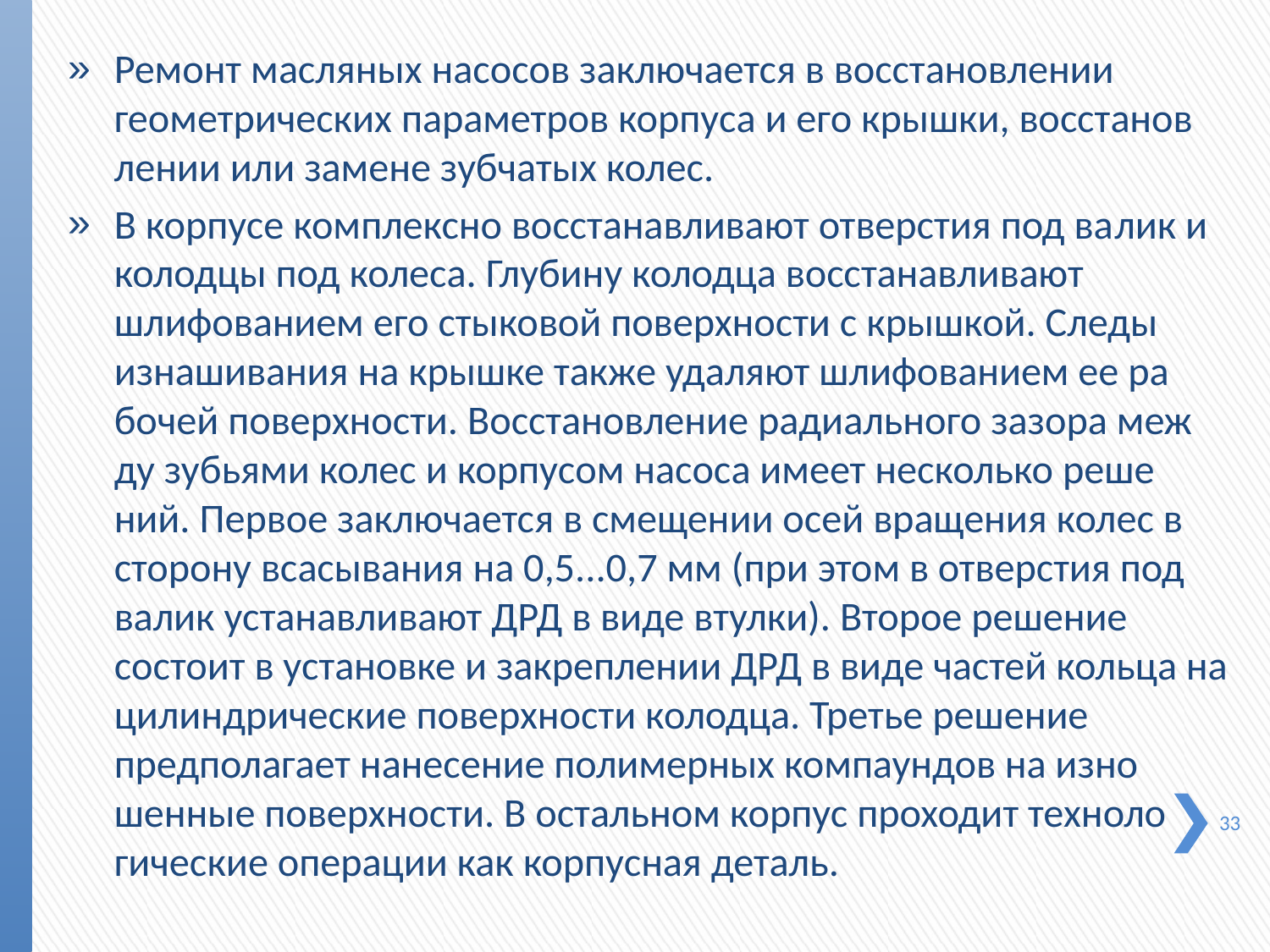

Ремонт масляных насосов заключается в восстановлении геометрических параметров корпуса и его крышки, восстанов­лении или замене зубчатых колес.
В корпусе комплексно восстанавливают отверстия под ва­лик и колодцы под колеса. Глубину колодца восстанавливают шлифованием его стыковой поверхности с крышкой. Следы изнашивания на крышке также удаляют шлифованием ее ра­бочей поверхности. Восстановление радиального зазора меж­ду зубьями колес и корпусом насоса имеет несколько реше­ний. Первое заключается в смещении осей вращения колес в сторону всасывания на 0,5...0,7 мм (при этом в отверстия под валик устанавливают ДРД в виде втулки). Второе решение состоит в установке и закреплении ДРД в виде частей кольца на цилиндрические поверхности колодца. Третье решение предполагает нанесение полимерных компаундов на изно­шенные поверхности. В остальном корпус проходит техноло­гические операции как корпусная деталь.
33